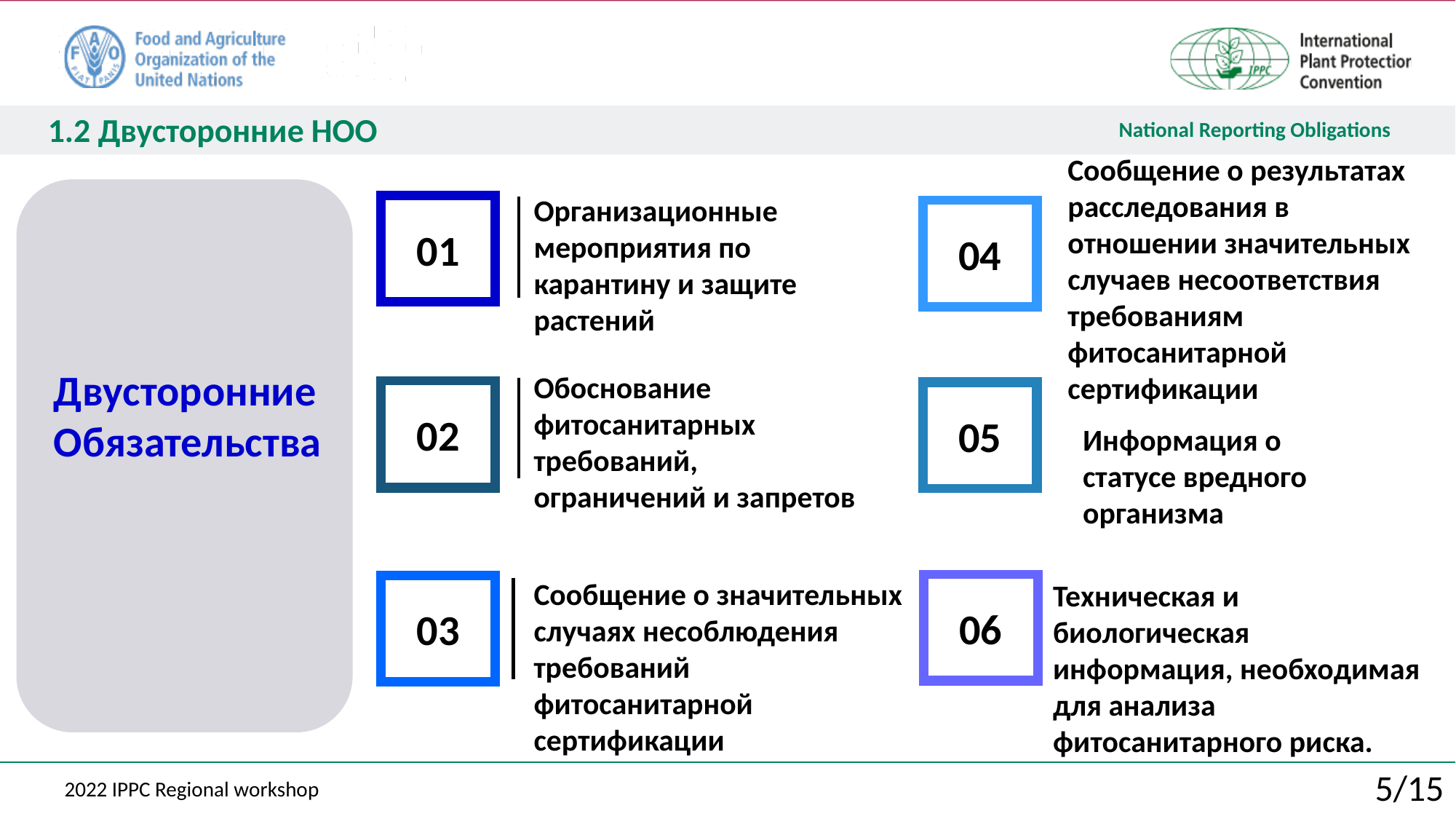

1.2 Двусторонние НОО
Сообщение о результатах расследования в отношении значительных случаев несоответствия требованиям фитосанитарной сертификации

Организационные мероприятия по карантину и защите растений

01
04
Двусторонние
Обязательства
Обоснование фитосанитарных требований, ограничений и запретов

02
05
Информация о статусе вредного организма
Сообщение о значительных случаях несоблюдения требований фитосанитарной сертификации
Техническая и биологическая информация, необходимая для анализа фитосанитарного риска.

06
03
5/15